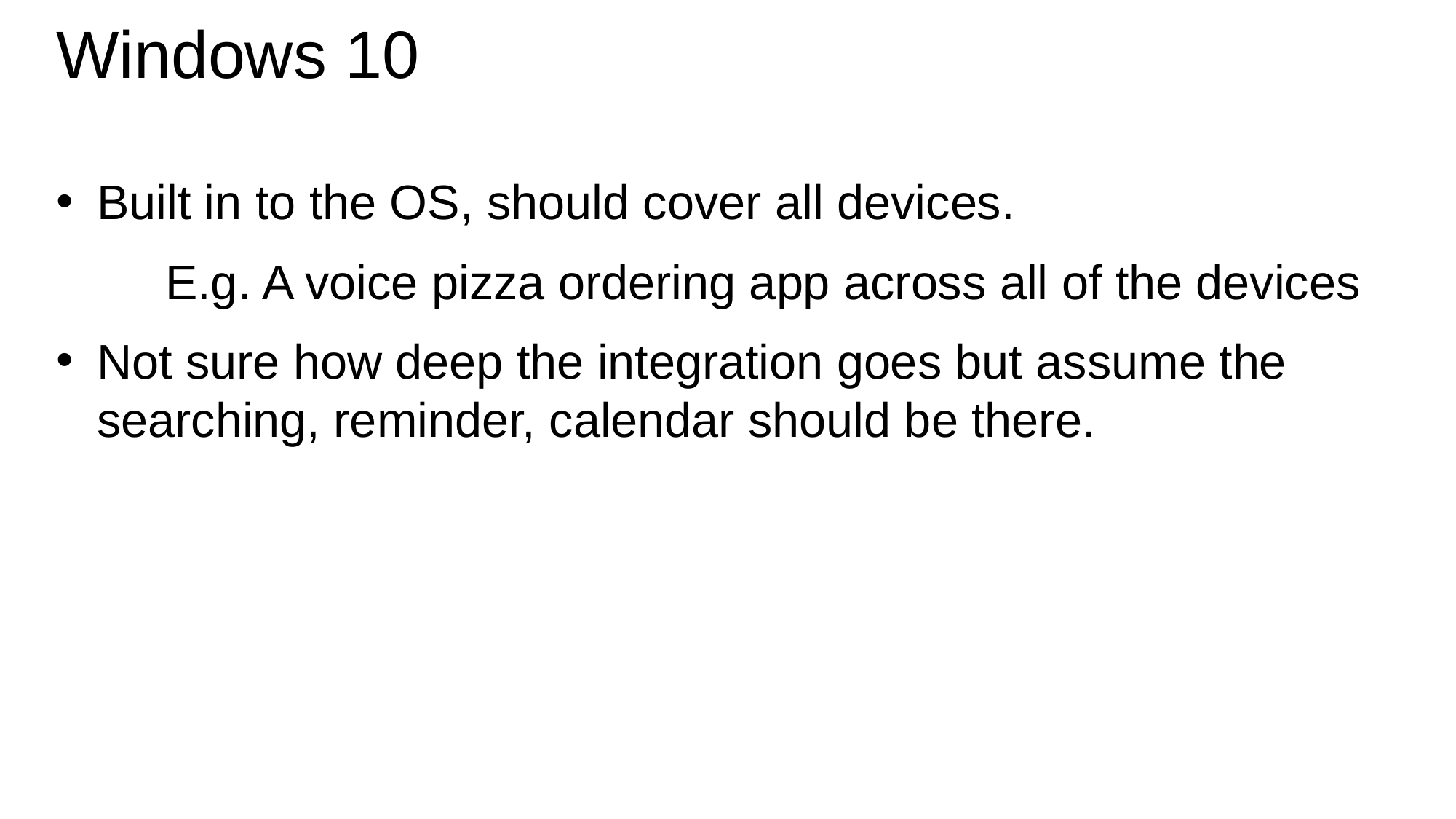

# Windows 10
Built in to the OS, should cover all devices.
	E.g. A voice pizza ordering app across all of the devices
Not sure how deep the integration goes but assume the searching, reminder, calendar should be there.